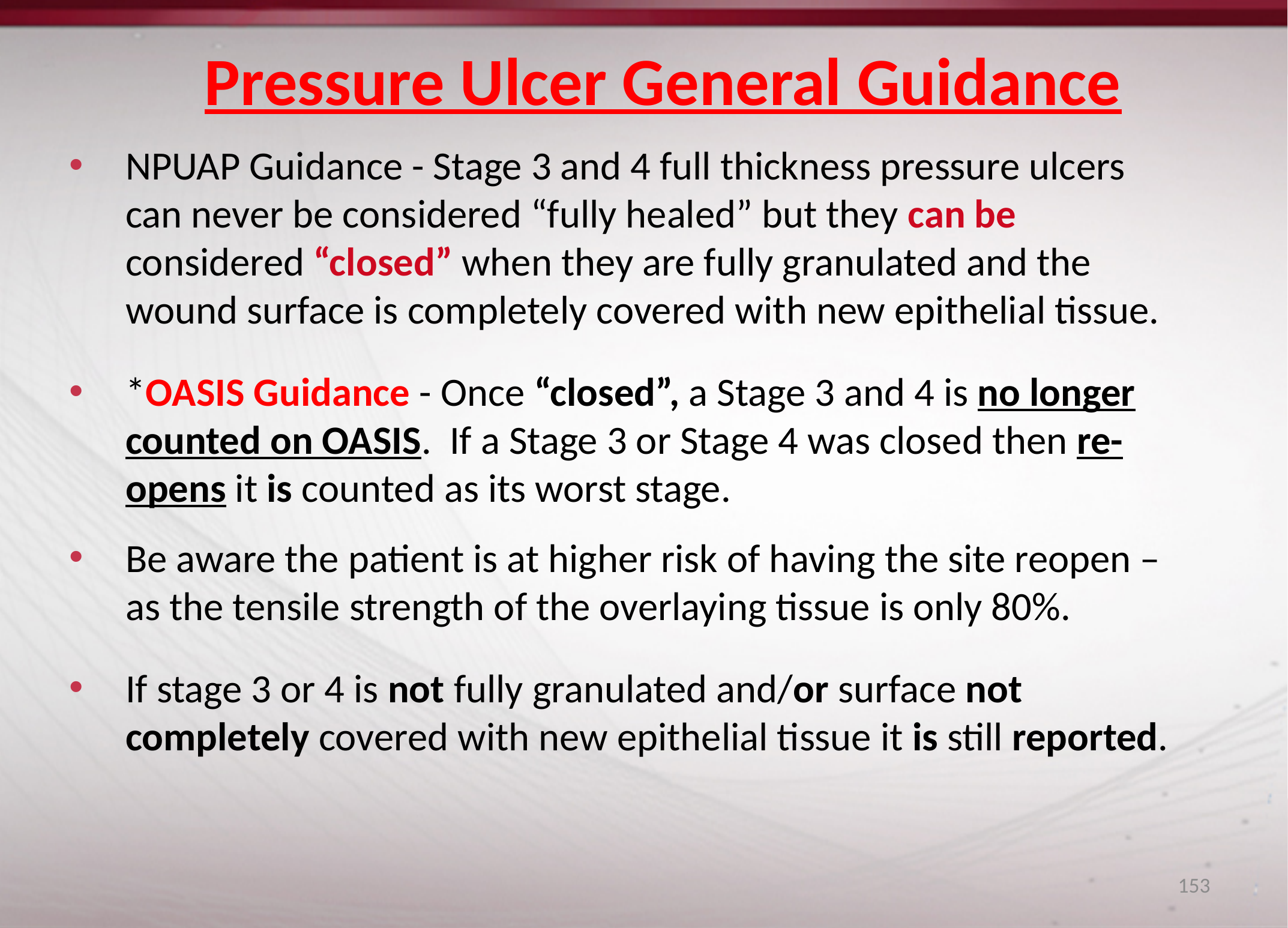

# Pressure Ulcer General Guidance
NPUAP Guidance - Stage 3 and 4 full thickness pressure ulcers can never be considered “fully healed” but they can be considered “closed” when they are fully granulated and the wound surface is completely covered with new epithelial tissue.

*OASIS Guidance - Once “closed”, a Stage 3 and 4 is no longer counted on OASIS.  If a Stage 3 or Stage 4 was closed then re-opens it is counted as its worst stage.

Be aware the patient is at higher risk of having the site reopen – as the tensile strength of the overlaying tissue is only 80%.

If stage 3 or 4 is not fully granulated and/or surface not completely covered with new epithelial tissue it is still reported.

153